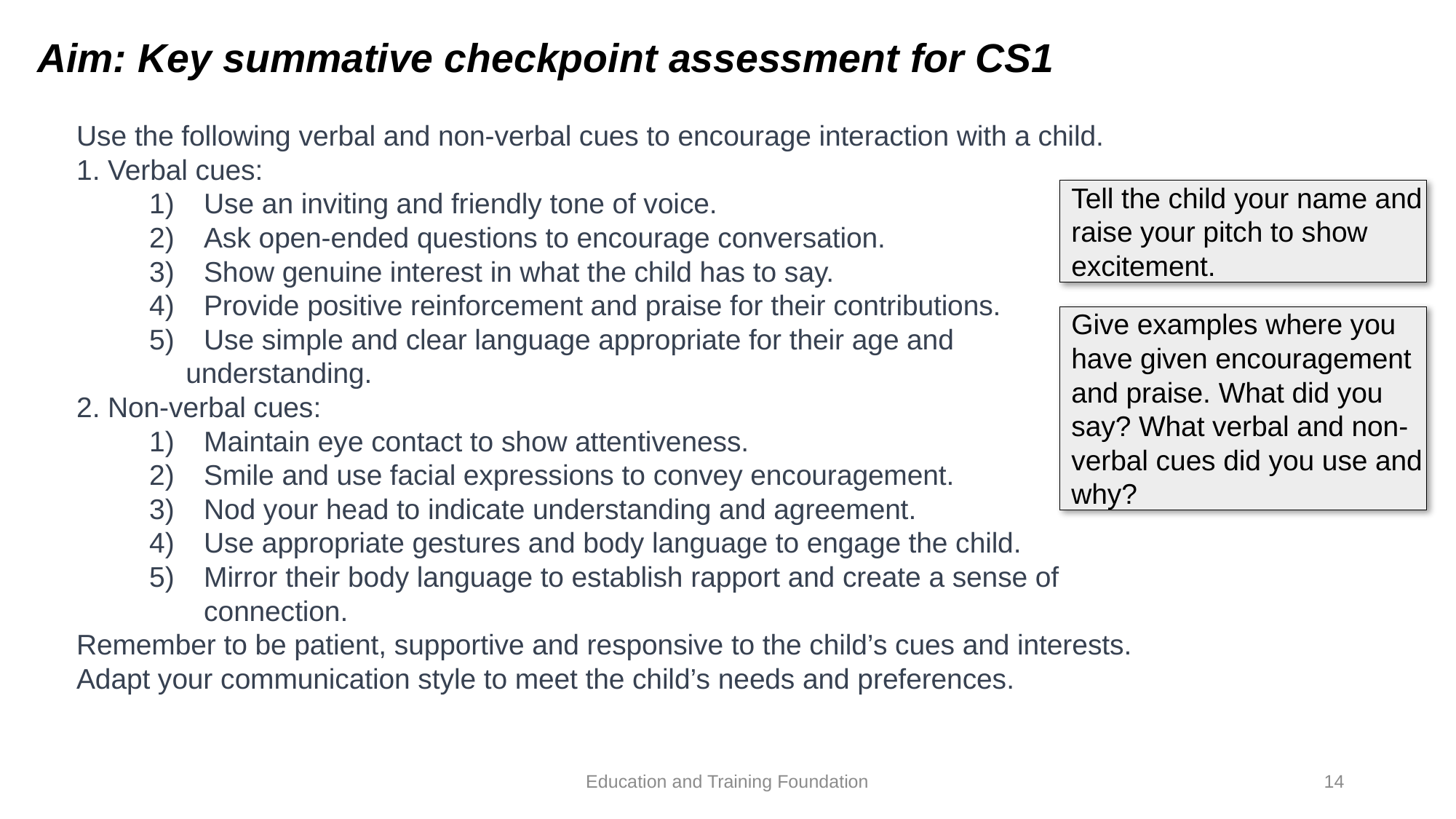

# Aim: Key summative checkpoint assessment for CS1
Use the following verbal and non-verbal cues to encourage interaction with a child.
 Verbal cues:
Use an inviting and friendly tone of voice.
Ask open-ended questions to encourage conversation.
Show genuine interest in what the child has to say.
Provide positive reinforcement and praise for their contributions.
Use simple and clear language appropriate for their age and
       understanding.
 Non-verbal cues:
Maintain eye contact to show attentiveness.
Smile and use facial expressions to convey encouragement.
Nod your head to indicate understanding and agreement.
Use appropriate gestures and body language to engage the child.
Mirror their body language to establish rapport and create a sense of connection.
Remember to be patient, supportive and responsive to the child’s cues and interests. Adapt your communication style to meet the child’s needs and preferences.
Tell the child your name and raise your pitch to show excitement.
Give examples where you have given encouragement and praise. What did you say? What verbal and non-verbal cues did you use and why?
Education and Training Foundation
14